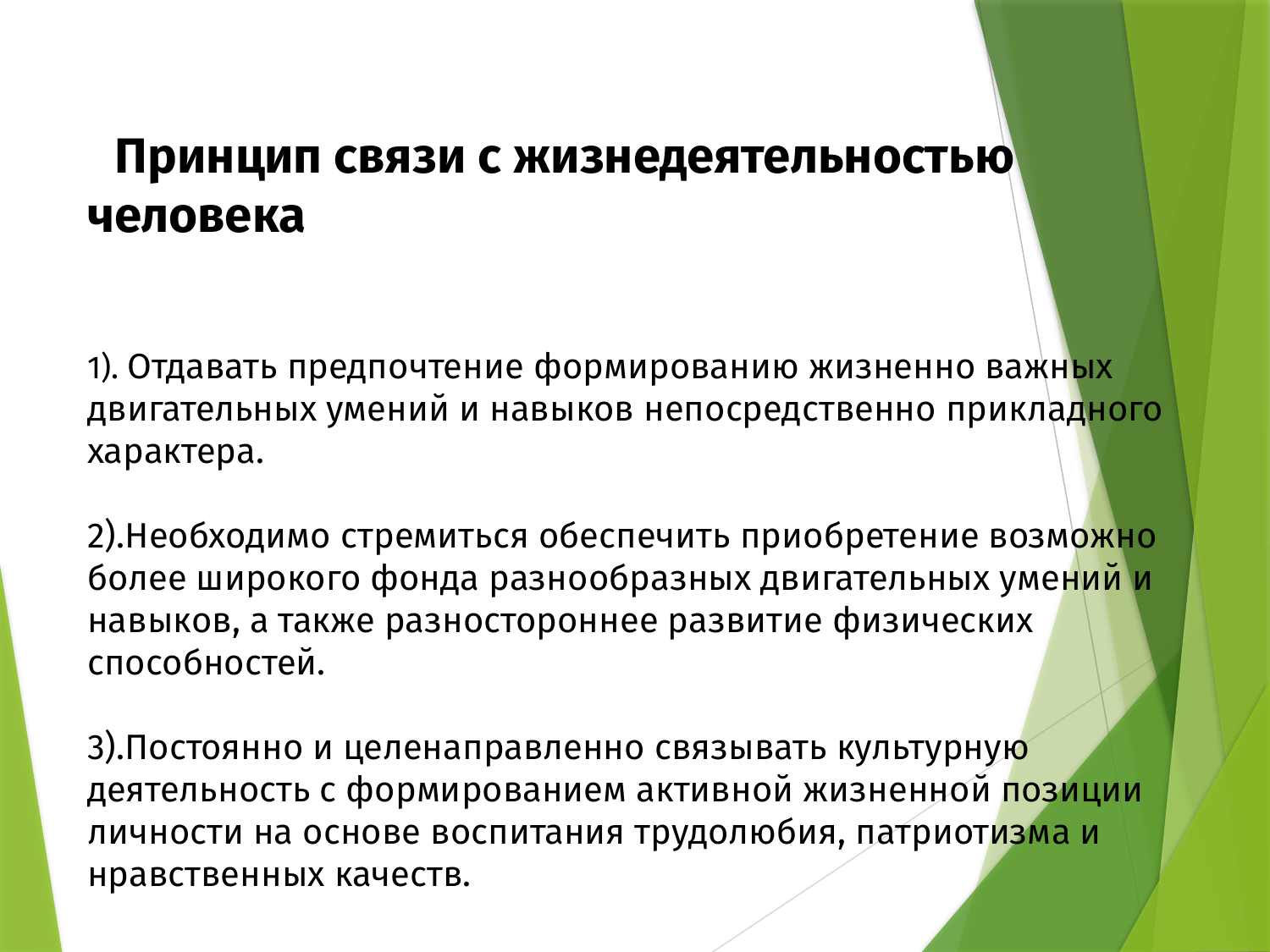

Принцип связи с жизнедеятельностью человека

1). Отдавать предпочтение формированию жизненно важных двигательных умений и навыков непосредственно прикладного характера.

2).Необходимо стремиться обеспечить приобретение возможно более широкого фонда разнообразных двигательных умений и навыков, а также разностороннее развитие физических способностей.

3).Постоянно и целенаправленно связывать культурную деятельность с формированием активной жизненной позиции личности на основе воспитания трудолюбия, патриотизма и нравственных качеств.